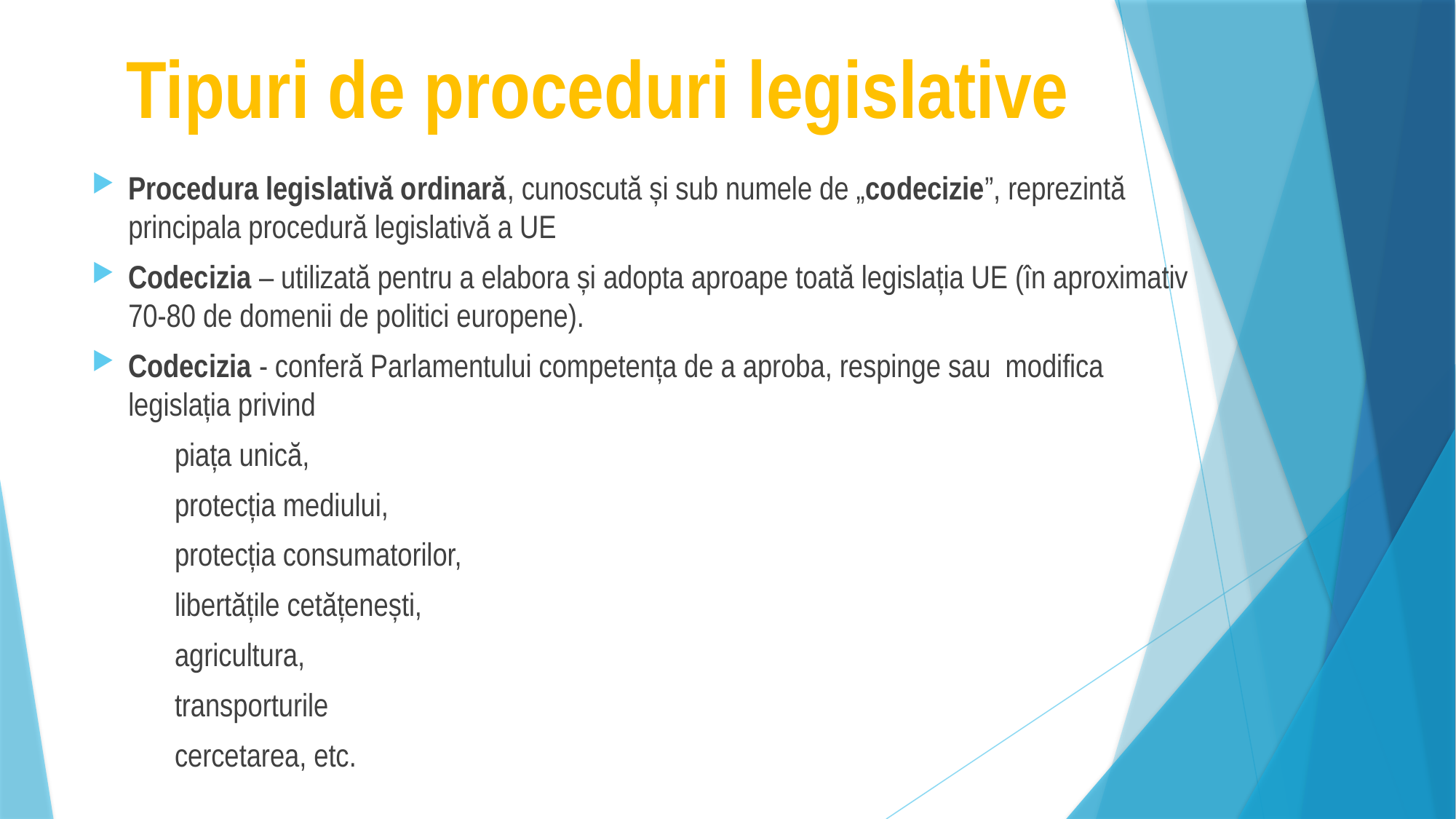

# Tipuri de proceduri legislative
Procedura legislativă ordinară, cunoscută și sub numele de „codecizie”, reprezintă principala procedură legislativă a UE
Codecizia – utilizată pentru a elabora și adopta aproape toată legislația UE (în aproximativ 70-80 de domenii de politici europene).
Codecizia - conferă Parlamentului competența de a aproba, respinge sau  modifica legislația privind
			piața unică,
			protecția mediului,
			protecția consumatorilor,
			libertățile cetățenești,
			agricultura,
			transporturile
			cercetarea, etc.